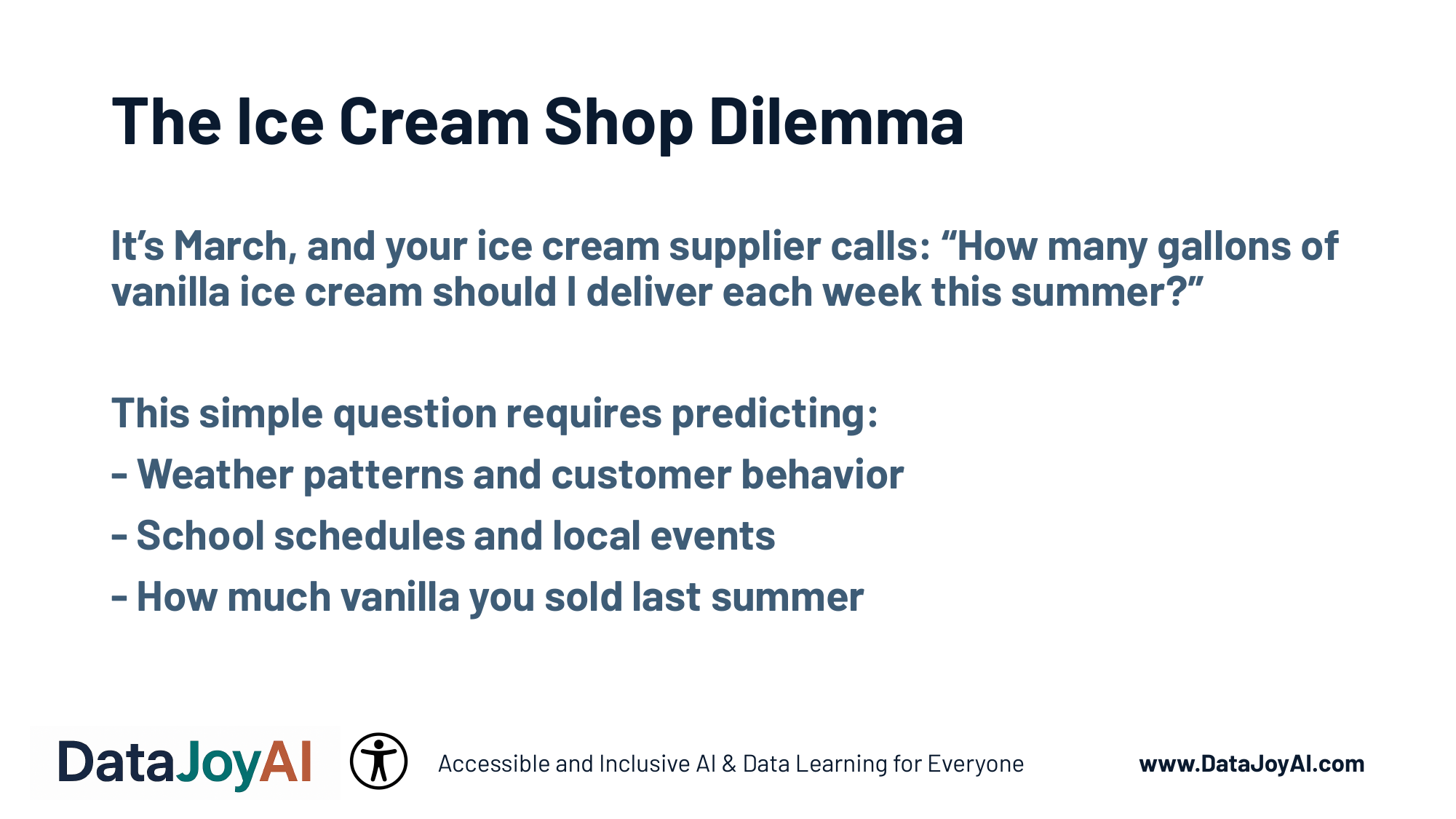

# The Ice Cream Shop Dilemma
It’s March, and your ice cream supplier calls: “How many gallons of vanilla ice cream should I deliver each week this summer?”

This simple question requires predicting:
- Weather patterns and customer behavior
- School schedules and local events
- How much vanilla you sold last summer